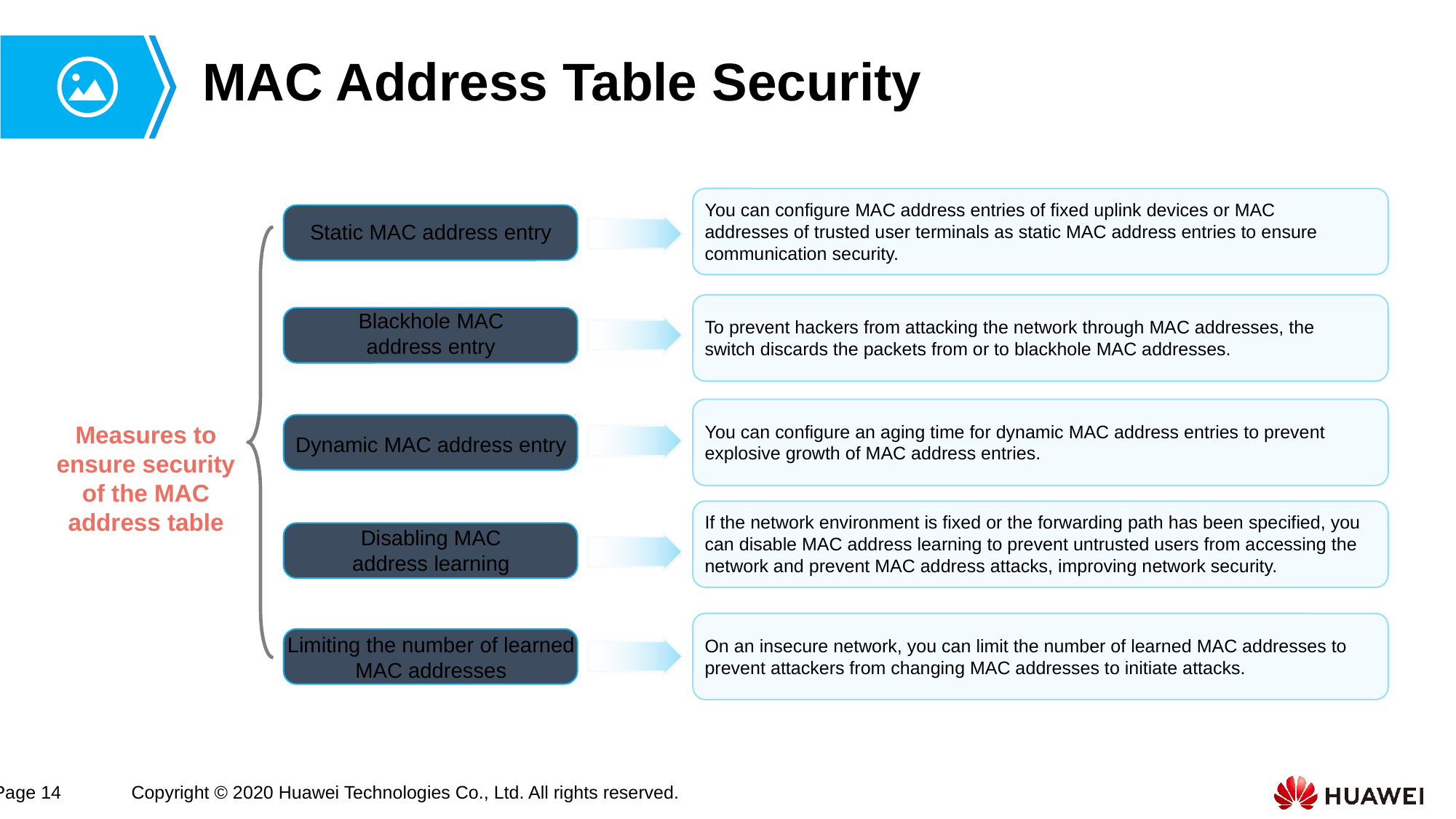

# MAC Address Table Security

You can configure MAC address entries of fixed uplink devices or MAC addresses of trusted user terminals as static MAC address entries to ensure communication security.

Static MAC address entry

Blackhole MAC address entry

To prevent hackers from attacking the network through MAC addresses, the switch discards the packets from or to blackhole MAC addresses.

Measures to ensure security of the MAC address table

You can configure an aging time for dynamic MAC address entries to prevent explosive growth of MAC address entries.

Dynamic MAC address entry

If the network environment is fixed or the forwarding path has been specified, you can disable MAC address learning to prevent untrusted users from accessing the network and prevent MAC address attacks, improving network security.
Disabling MAC address learning

Limiting the number of learned MAC addresses

On an insecure network, you can limit the number of learned MAC addresses to prevent attackers from changing MAC addresses to initiate attacks.